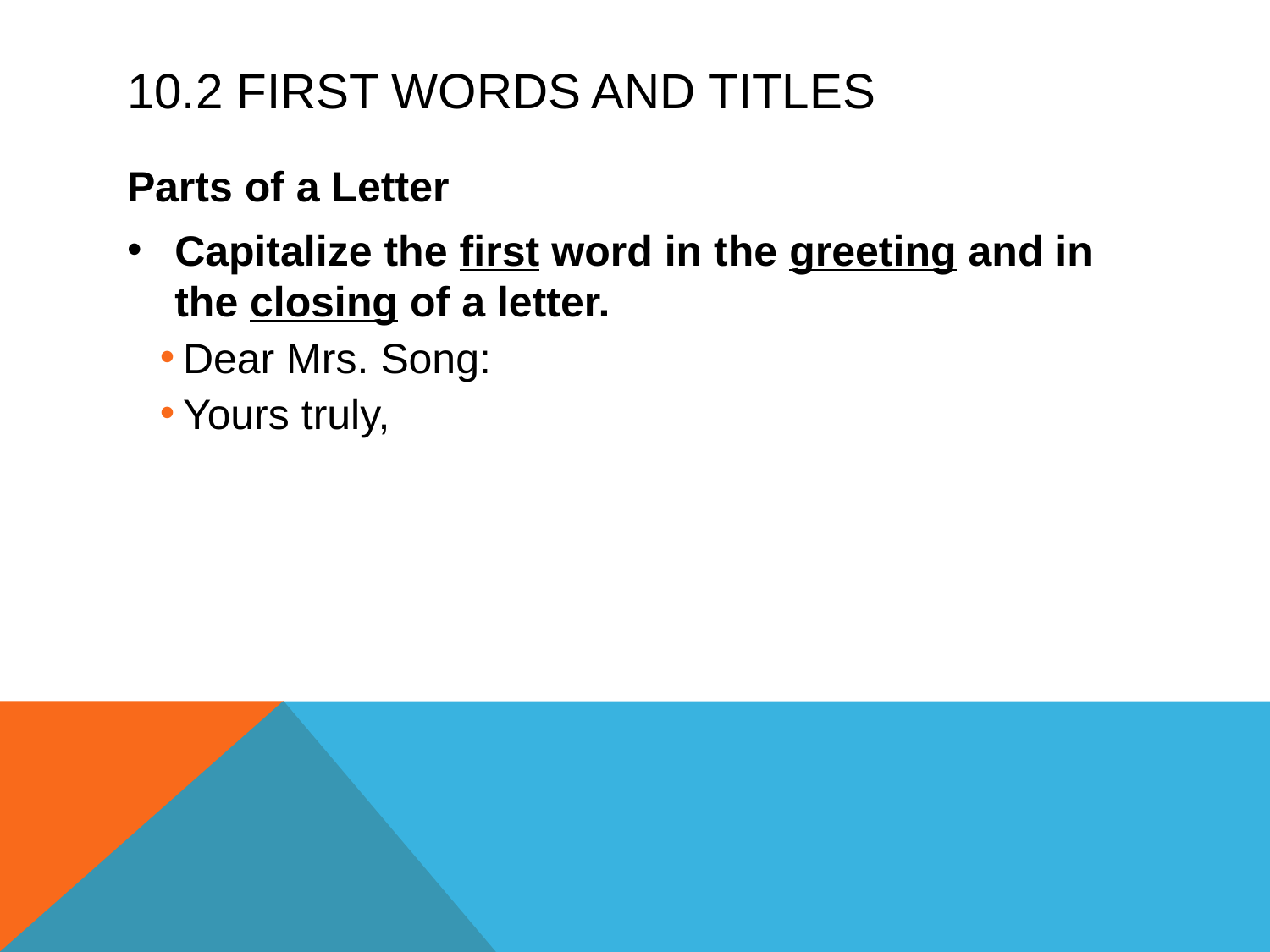

# 10.2 First Words and Titles
Parts of a Letter
Capitalize the first word in the greeting and in the closing of a letter.
Dear Mrs. Song:
Yours truly,